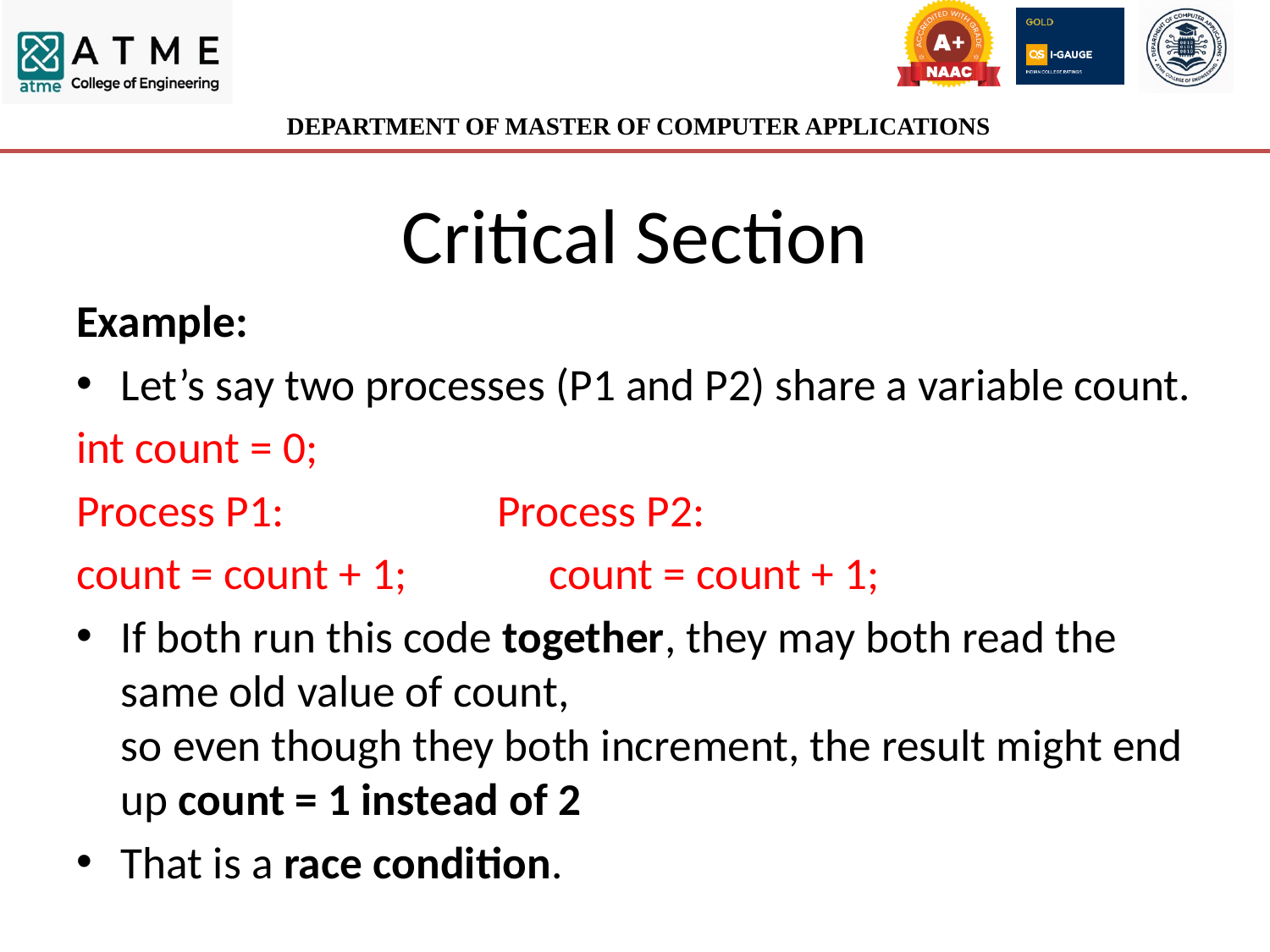

# Critical Section
Example:
Let’s say two processes (P1 and P2) share a variable count.
int count = 0;
Process P1:                     Process P2:
count = count + 1;              count = count + 1;
If both run this code together, they may both read the same old value of count,
so even though they both increment, the result might end up count = 1 instead of 2
That is a race condition.